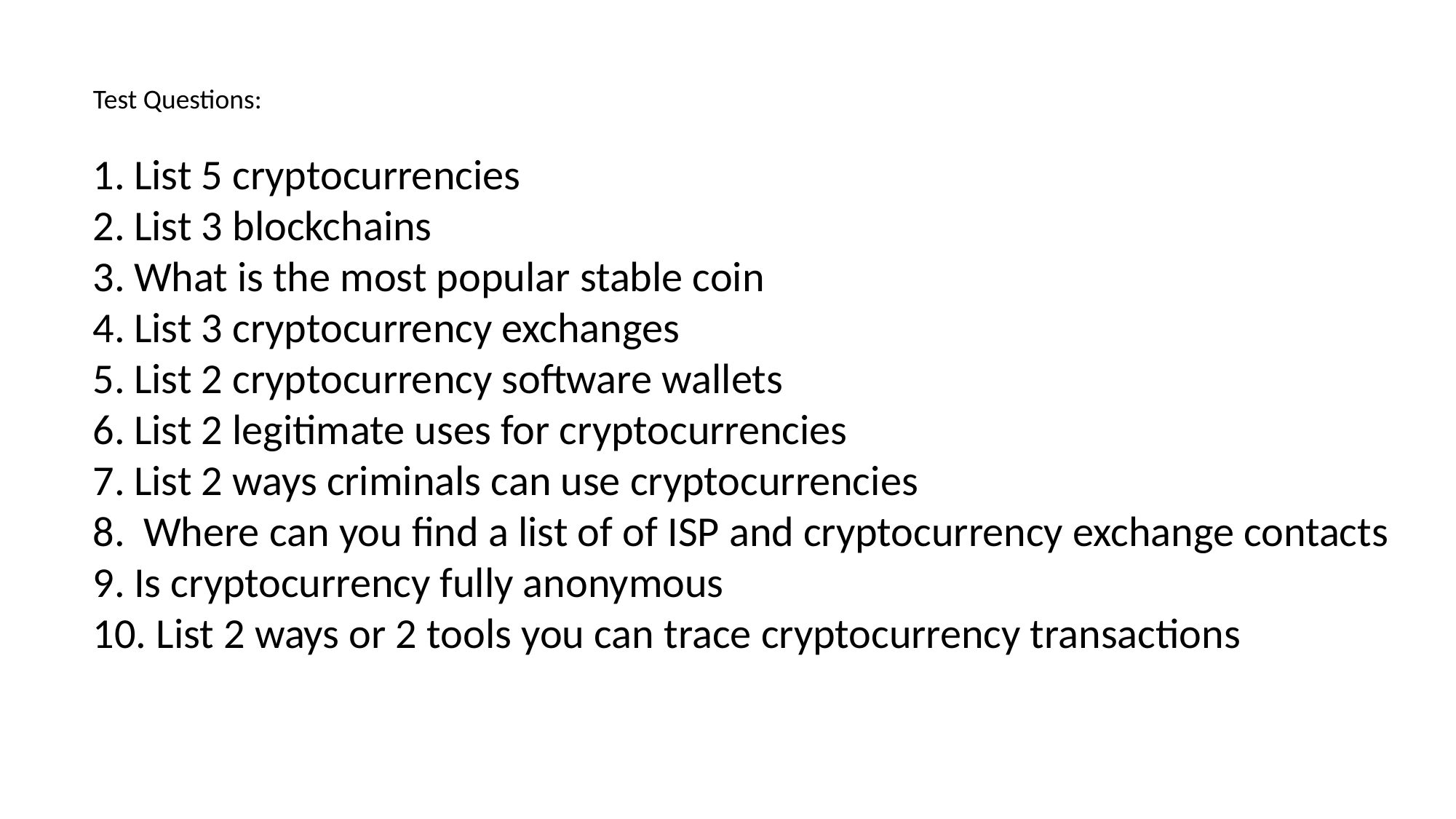

Test Questions:

List 5 cryptocurrencies
List 3 blockchains
What is the most popular stable coin
List 3 cryptocurrency exchanges
List 2 cryptocurrency software wallets
List 2 legitimate uses for cryptocurrencies
List 2 ways criminals can use cryptocurrencies
 Where can you find a list of of ISP and cryptocurrency exchange contacts
Is cryptocurrency fully anonymous
 List 2 ways or 2 tools you can trace cryptocurrency transactions